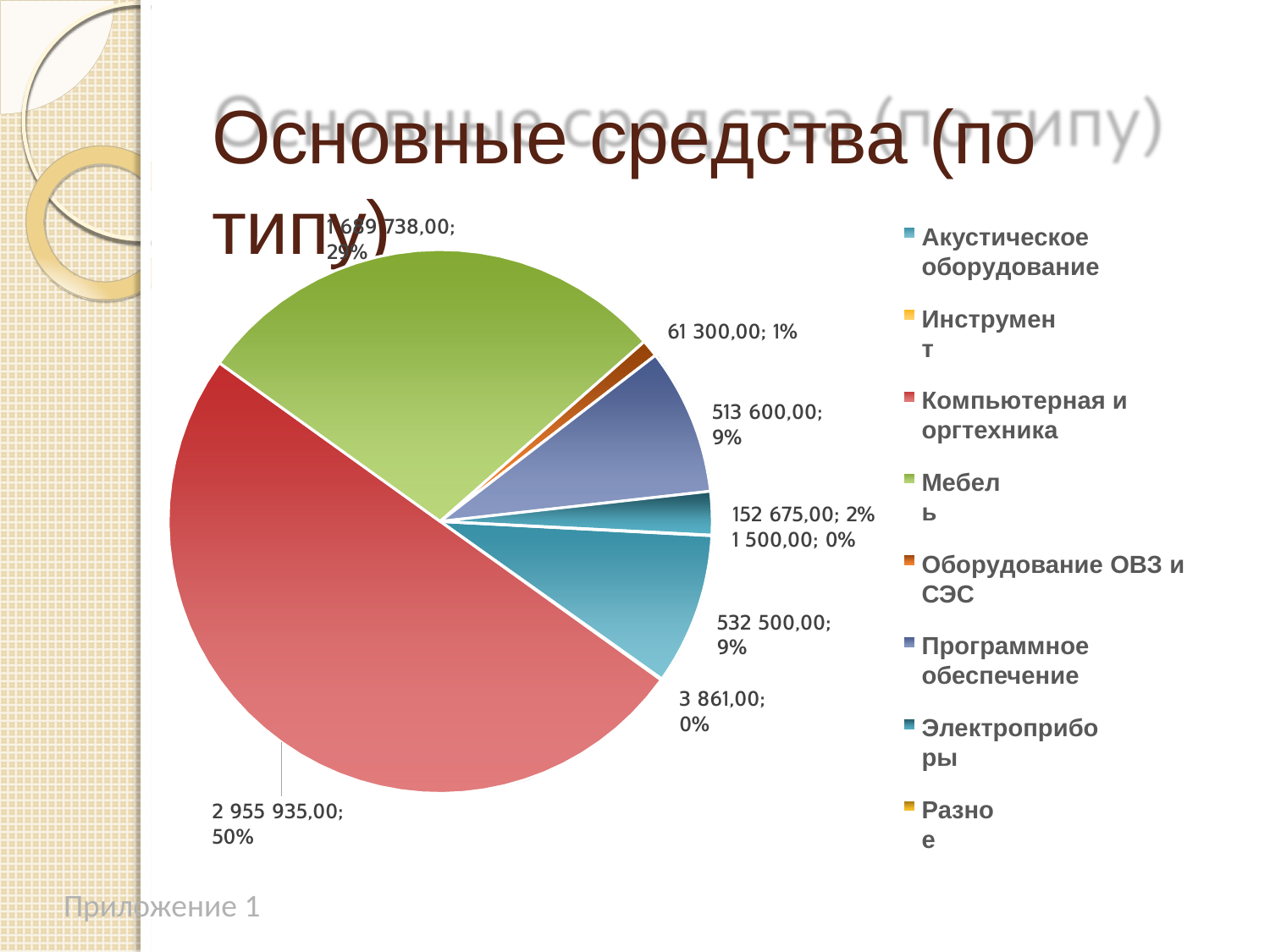

# Основные средства (по типу)

1 689 738,00; 29%
Акустическое оборудование

Инструмент

61 300,00; 1%

Компьютерная и оргтехника

513 600,00; 9%
Мебель

152 675,00; 2%
1 500,00; 0%

Оборудование ОВЗ и СЭС

532 500,00; 9%
Программное обеспечение

3 861,00; 0%
Электроприборы

Разное
2 955 935,00; 50%

Приложение 1